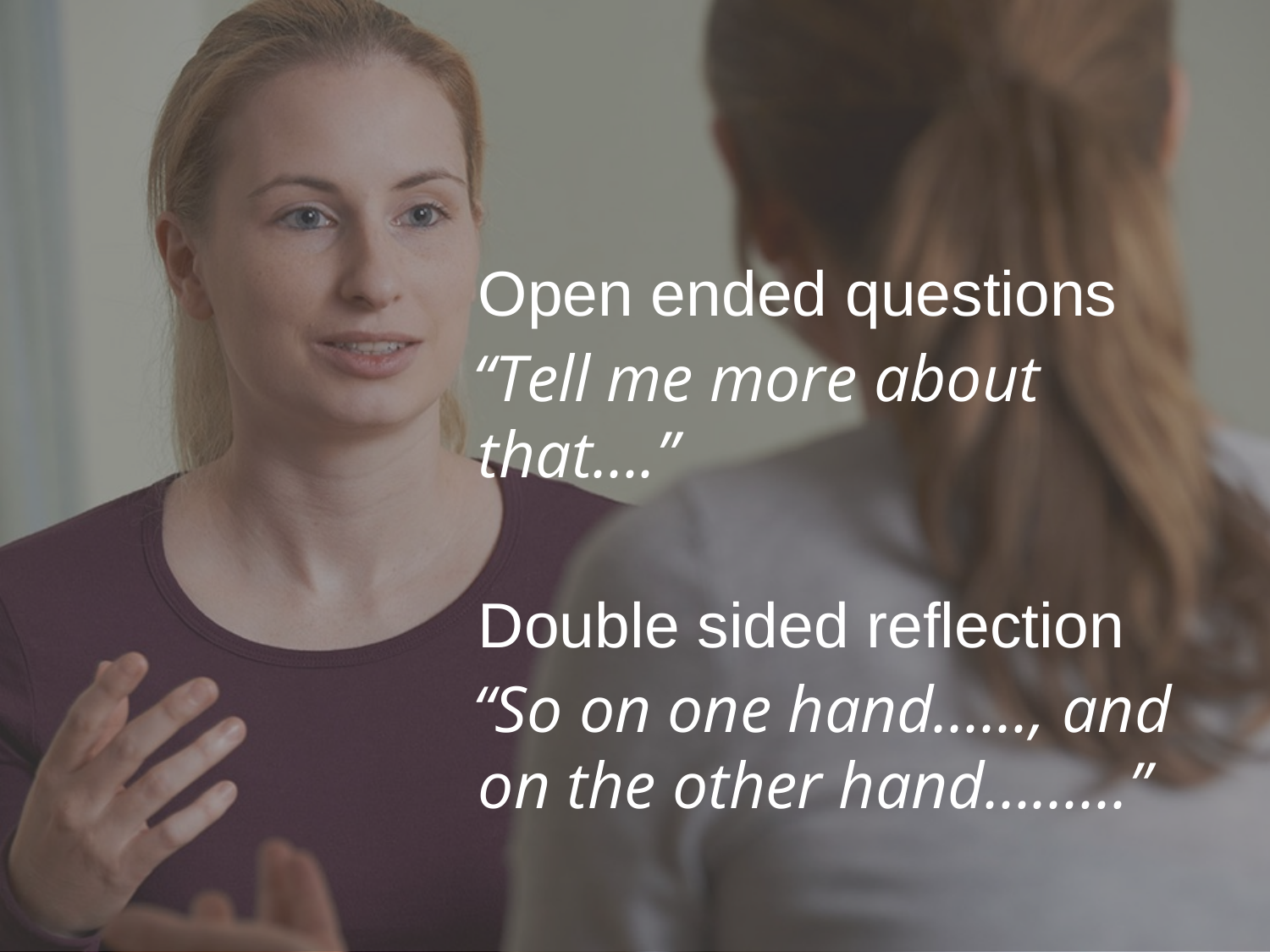

Open ended questions
“Tell me more about that….”

Double sided reflection
“So on one hand……, and on the other hand………”